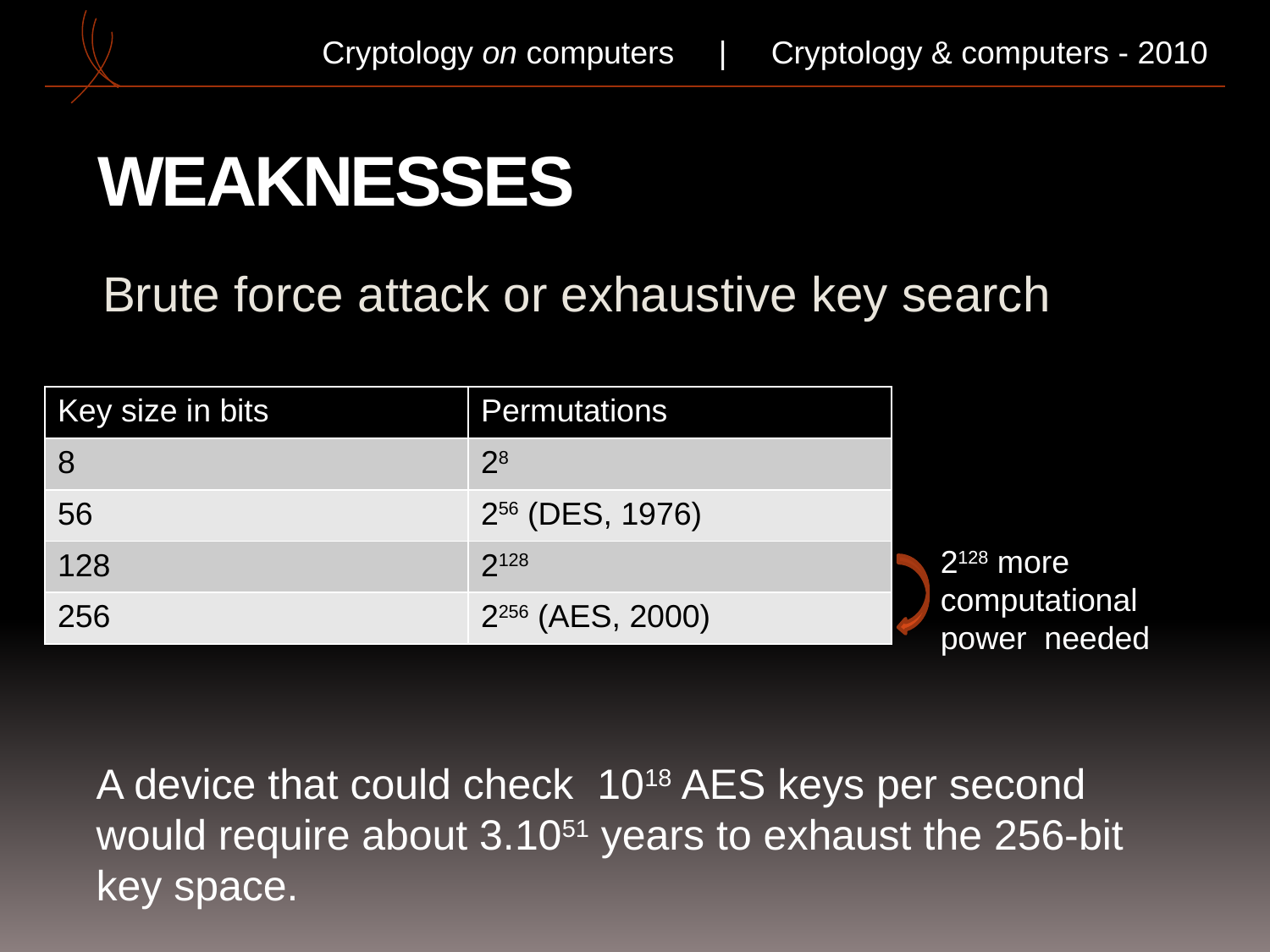

Cryptology on computers     |     Cryptology & computers - 2010
# Weaknesses
Brute force attack or exhaustive key search
| Key size in bits | Permutations |
| --- | --- |
| 8 | 28 |
| 56 | 256 (DES, 1976) |
| 128 | 2128 |
| 256 | 2256 (AES, 2000) |
2128 more computational power  needed

A device that could check  1018 AES keys per second would require about 3.1051 years to exhaust the 256-bit key space.